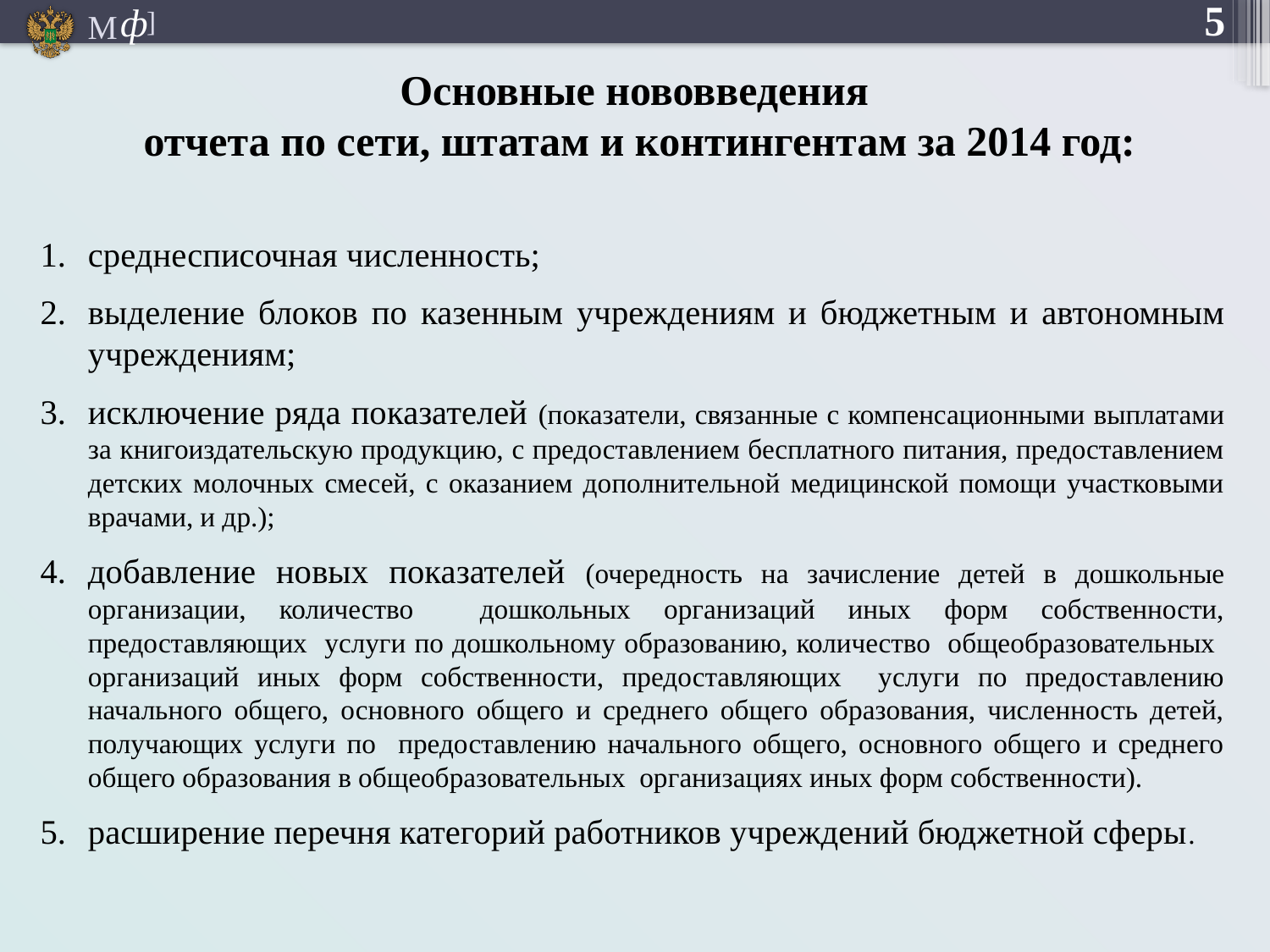

5
Основные нововведения
отчета по сети, штатам и контингентам за 2014 год:
среднесписочная численность;

выделение блоков по казенным учреждениям и бюджетным и автономным учреждениям;

исключение ряда показателей (показатели, связанные с компенсационными выплатами за книгоиздательскую продукцию, с предоставлением бесплатного питания, предоставлением детских молочных смесей, с оказанием дополнительной медицинской помощи участковыми врачами, и др.);

добавление новых показателей (очередность на зачисление детей в дошкольные организации, количество  дошкольных организаций иных форм собственности, предоставляющих  услуги по дошкольному образованию, количество  общеобразовательных  организаций иных форм собственности, предоставляющих  услуги по предоставлению начального общего, основного общего и среднего общего образования, численность детей, получающих услуги по  предоставлению начального общего, основного общего и среднего общего образования в общеобразовательных  организациях иных форм собственности).

расширение перечня категорий работников учреждений бюджетной сферы.